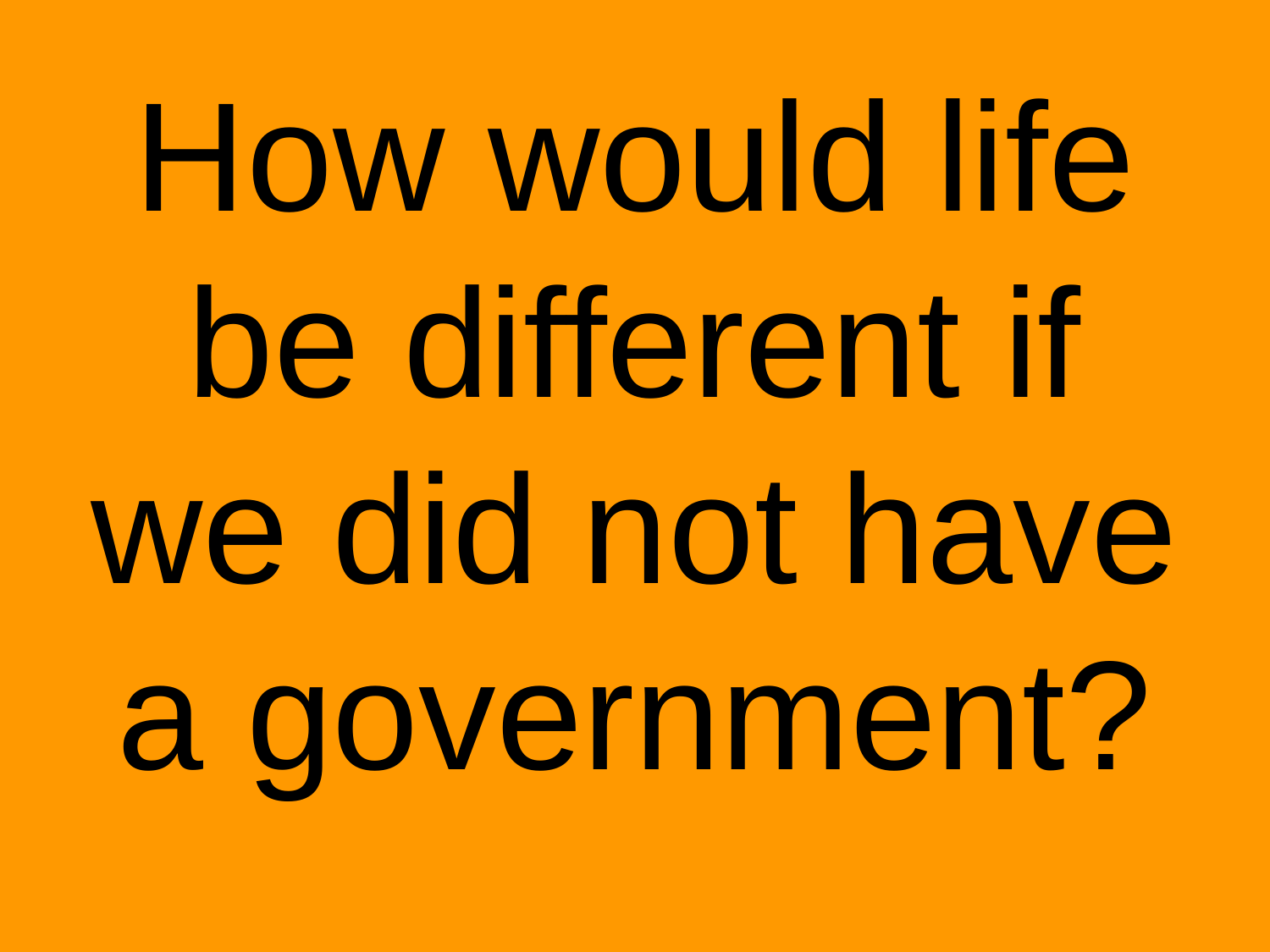

# How would life be different if we did not have a government?